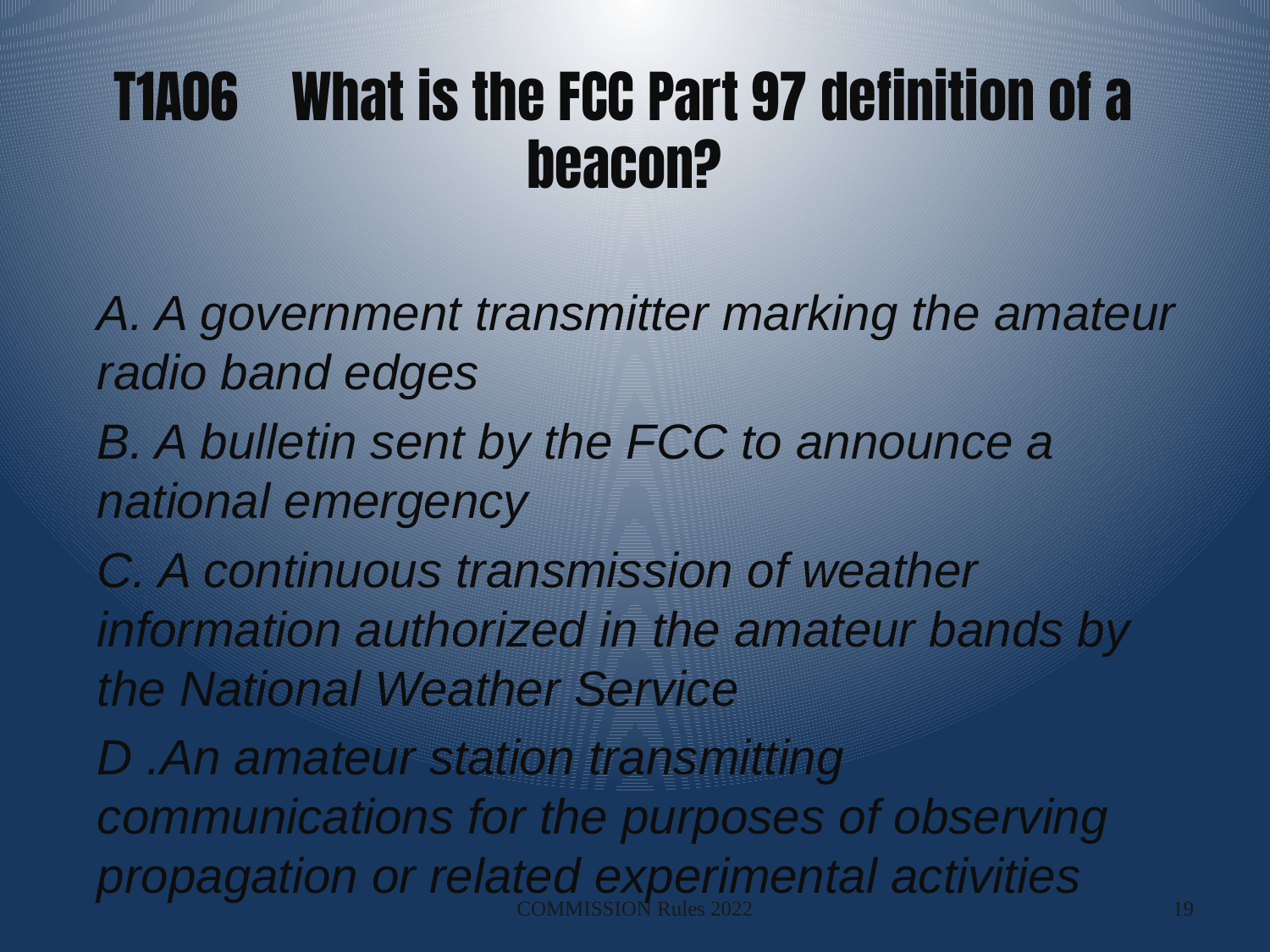

# T1A06    What is the FCC Part 97 definition of a beacon?
A. A government transmitter marking the amateur radio band edges
B. A bulletin sent by the FCC to announce a national emergency
C. A continuous transmission of weather information authorized in the amateur bands by the National Weather Service
D .An amateur station transmitting communications for the purposes of observing propagation or related experimental activities

COMMISSION Rules 2022
19